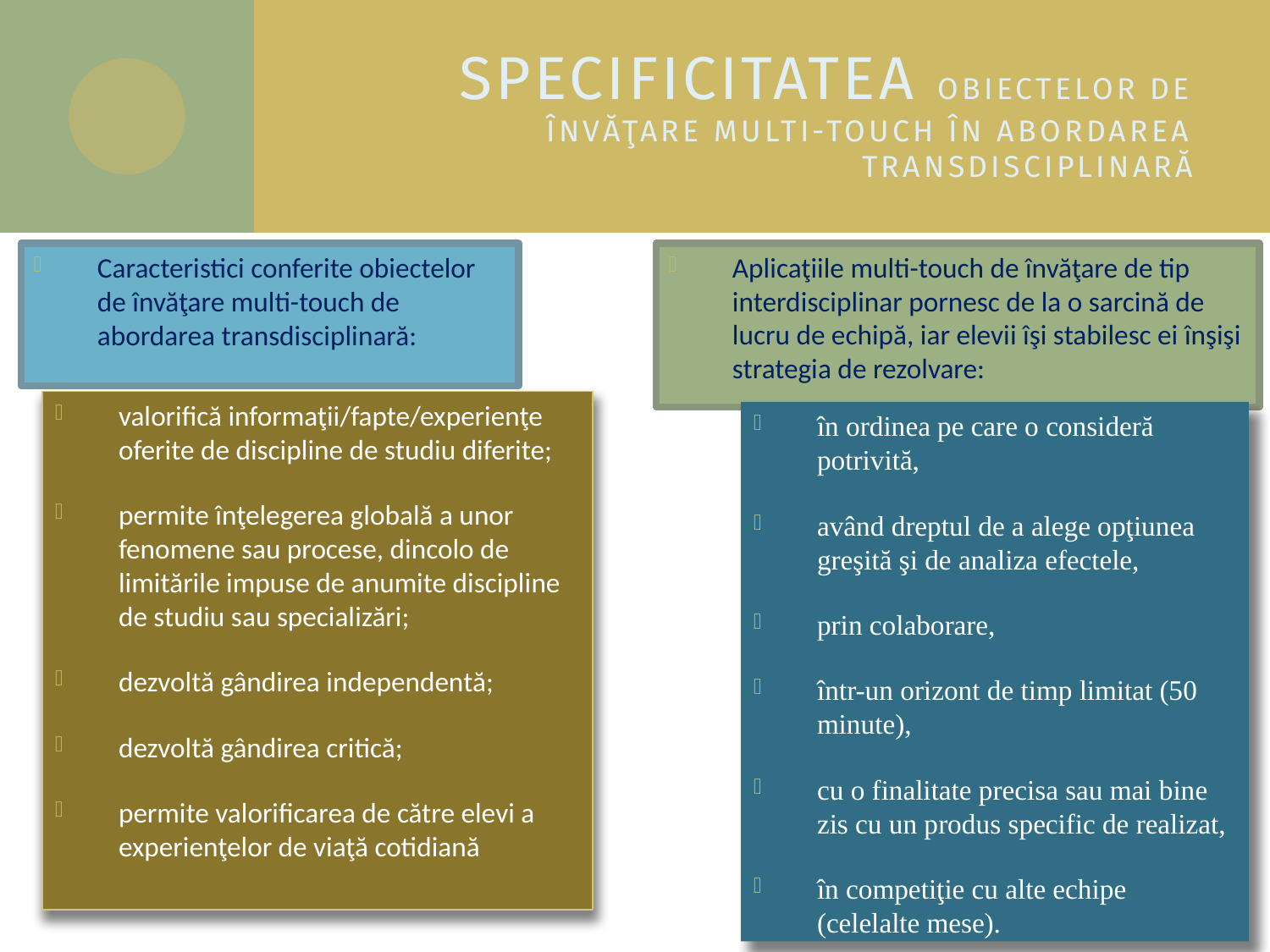

# Specificitatea obiectelor de învăţare multi-touch în abordarea transdisciplinară
Caracteristici conferite obiectelor de învăţare multi-touch de abordarea transdisciplinară:

Aplicaţiile multi-touch de învăţare de tip interdisciplinar pornesc de la o sarcină de lucru de echipă, iar elevii îşi stabilesc ei înşişi strategia de rezolvare:
valorifică informaţii/fapte/experienţe oferite de discipline de studiu diferite;
permite înţelegerea globală a unor fenomene sau procese, dincolo de limitările impuse de anumite discipline de studiu sau specializări;
dezvoltă gândirea independentă;
dezvoltă gândirea critică;
permite valorificarea de către elevi a experienţelor de viaţă cotidiană
în ordinea pe care o consideră potrivită,
având dreptul de a alege opţiunea greşită şi de analiza efectele,
prin colaborare,
într-un orizont de timp limitat (50 minute),
cu o finalitate precisa sau mai bine zis cu un produs specific de realizat,
în competiţie cu alte echipe (celelalte mese).